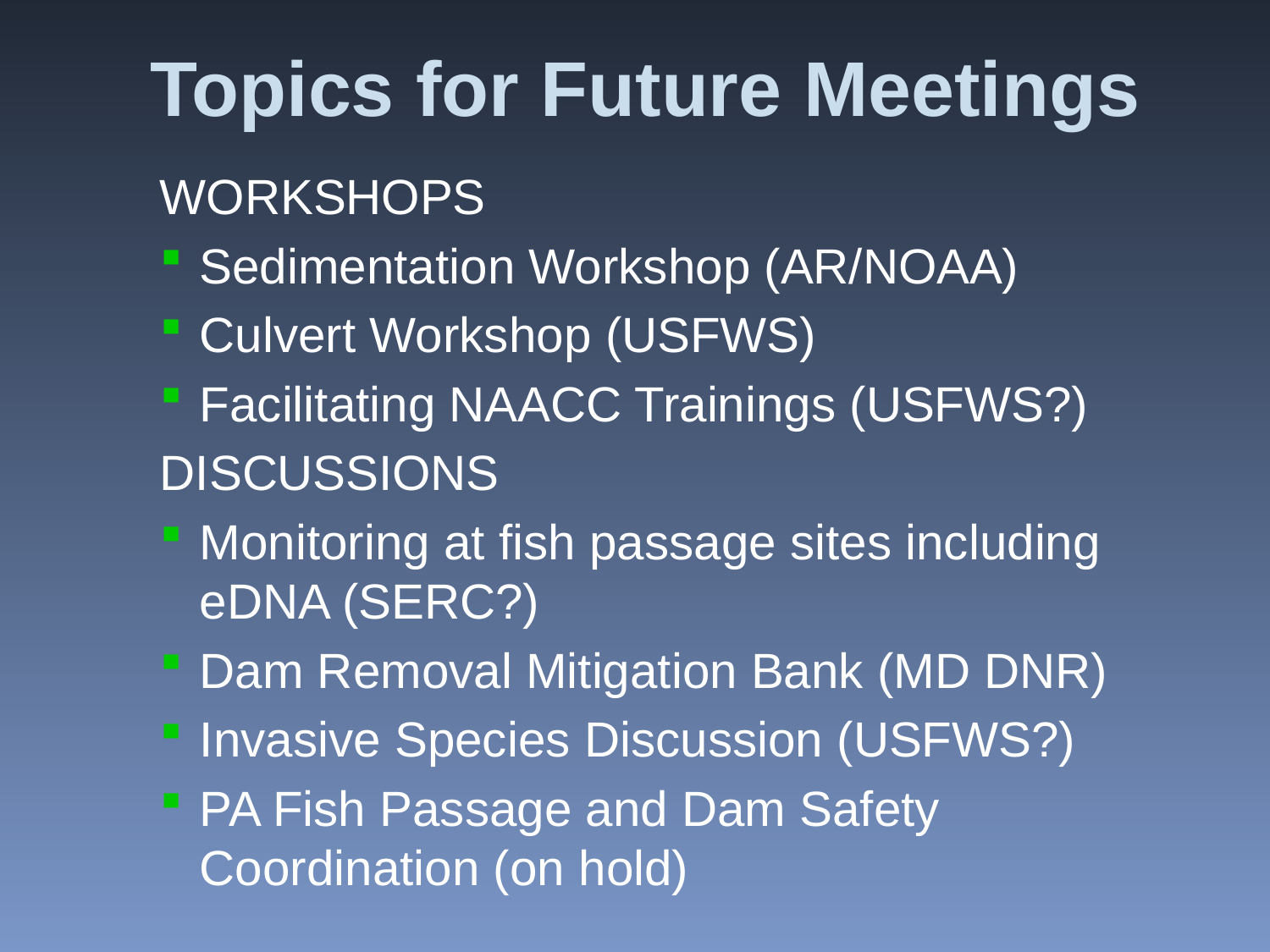

# Topics for Future Meetings
WORKSHOPS
Sedimentation Workshop (AR/NOAA)
Culvert Workshop (USFWS)
Facilitating NAACC Trainings (USFWS?)
DISCUSSIONS
Monitoring at fish passage sites including eDNA (SERC?)
Dam Removal Mitigation Bank (MD DNR)
Invasive Species Discussion (USFWS?)
PA Fish Passage and Dam Safety Coordination (on hold)